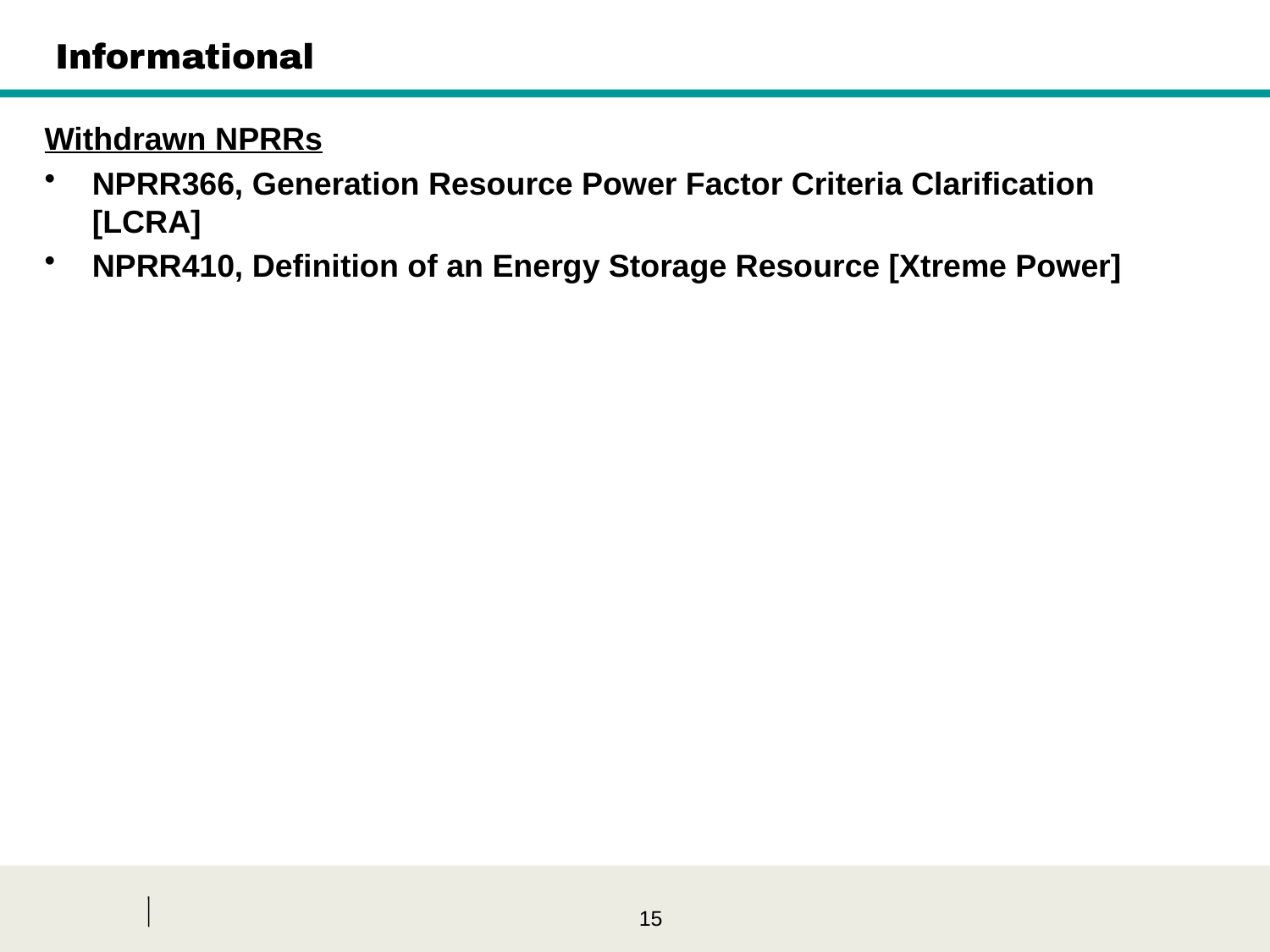

Informational
Withdrawn NPRRs
NPRR366, Generation Resource Power Factor Criteria Clarification [LCRA]
NPRR410, Definition of an Energy Storage Resource [Xtreme Power]